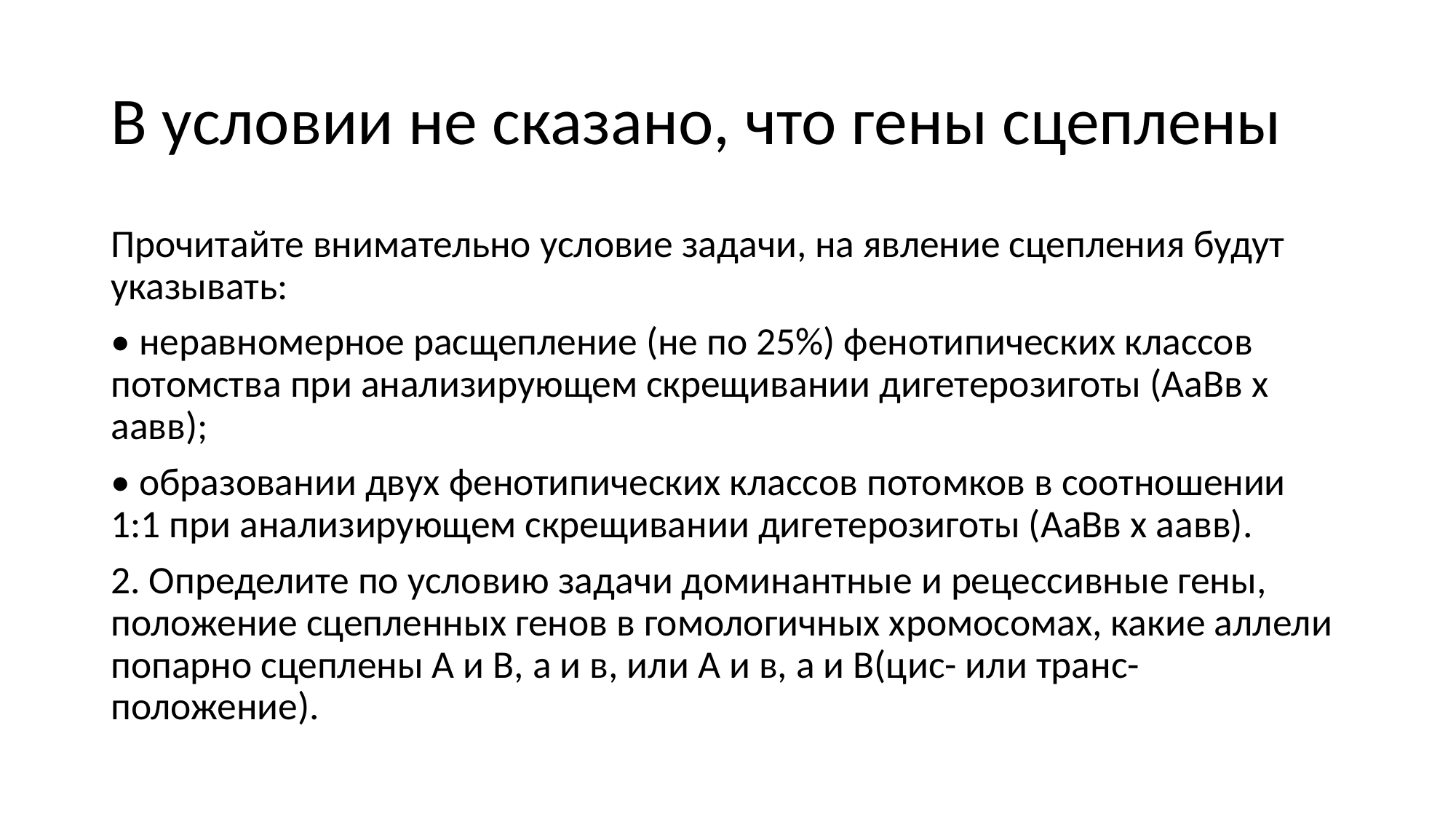

# В условии не сказано, что гены сцеплены
Прочитайте внимательно условие задачи, на явление сцепления будут указывать:
• неравномерное расщепление (не по 25%) фенотипических классов потомства при анализирующем скрещивании дигетерозиготы (АаВв х аавв);
• образовании двух фенотипических классов потомков в соотношении 1:1 при анализирующем скрещивании дигетерозиготы (АаВв х аавв).
2. Определите по условию задачи доминантные и рецессивные гены, положение сцепленных генов в гомологичных хромосомах, какие аллели попарно сцеплены А и В, а и в, или А и в, а и В(цис- или транс-положение).